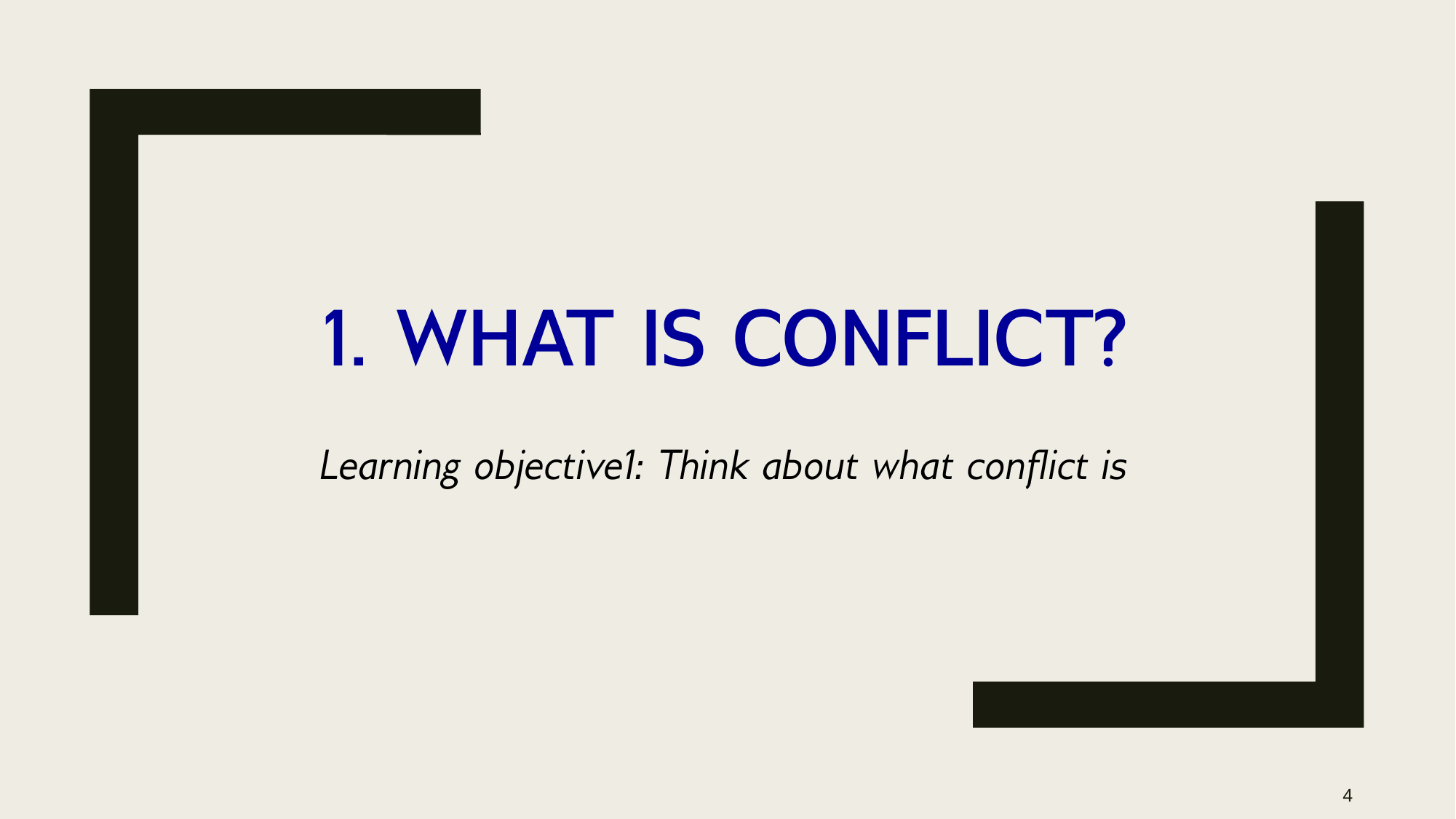

# 1. What is conflict?
Learning objective1: Think about what conflict is
4